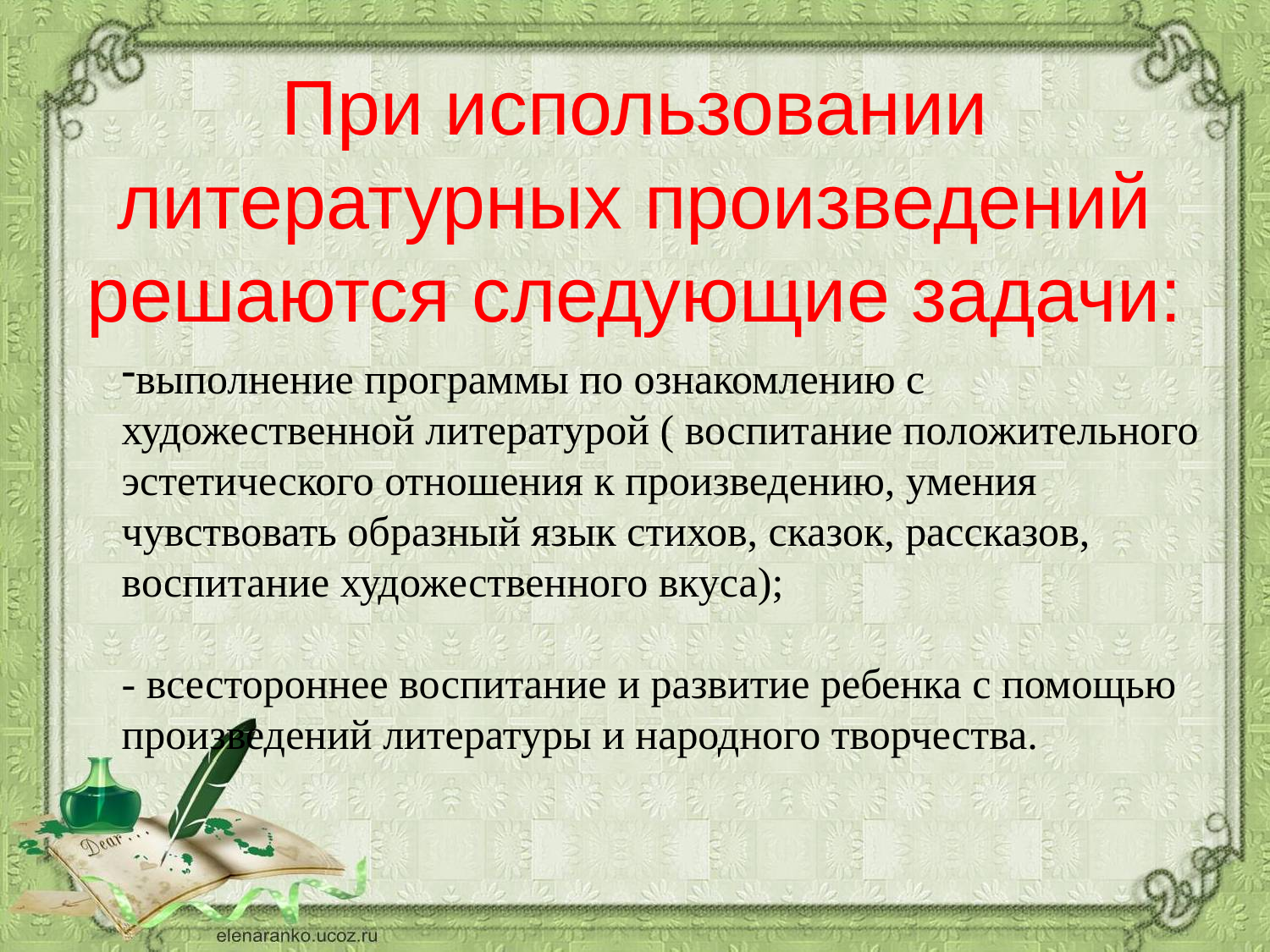

# При использовании литературных произведений решаются следующие задачи:

выполнение программы по ознакомлению с художественной литературой ( воспитание положительного эстетического отношения к произведению, умения чувствовать образный язык стихов, сказок, рассказов, воспитание художественного вкуса);

- всестороннее воспитание и развитие ребенка с помощью произведений литературы и народного творчества.